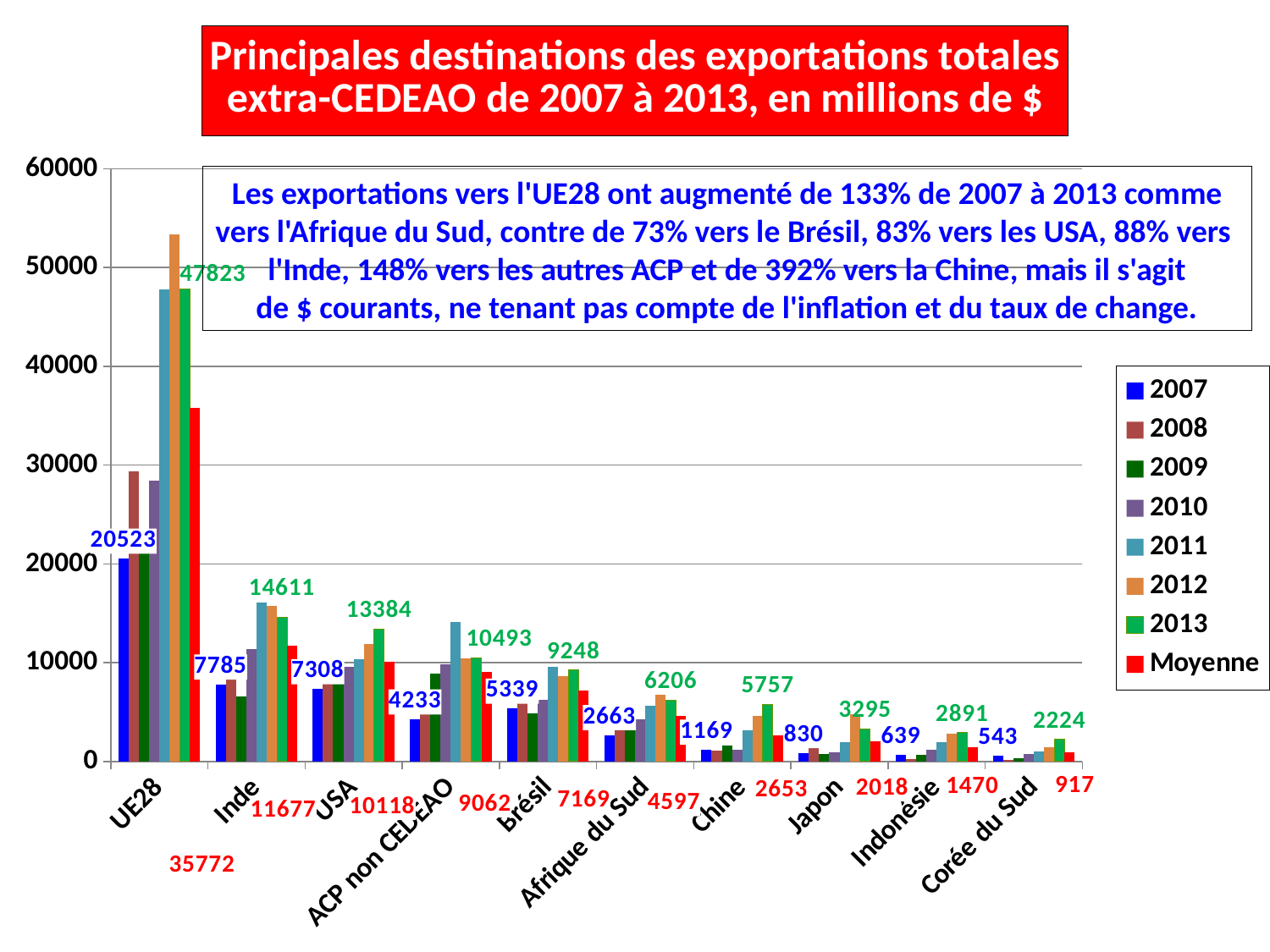

### Chart: Principales destinations des exportations totales
extra-CEDEAO de 2007 à 2013, en millions de $

| Category | 2007 | 2008 | 2009 | 2010 | 2011 | 2012 | 2013 | Moyenne |
|---|---|---|---|---|---|---|---|---|
| UE28 | 20523.0 | 29359.0 | 23156.0 | 28418.0 | 47756.0 | 53370.0 | 47823.0 | 35772.0 |
| Inde | 7785.0 | 9572.0 | 6566.0 | 11388.0 | 16105.0 | 15709.0 | 14611.0 | 11677.0 |
| USA | 7308.0 | 10247.0 | 8019.0 | 9606.0 | 10339.0 | 11925.0 | 13384.0 | 10118.0 |
| ACP non CEDEAO | 4233.0 | 5360.0 | 8891.0 | 9856.0 | 14137.0 | 10467.0 | 10493.0 | 9062.0 |
| Brésil | 5339.0 | 6310.0 | 4823.0 | 6256.0 | 9542.0 | 8663.0 | 9248.0 | 7169.0 |
| Afrique du Sud | 2663.0 | 3307.0 | 3405.0 | 4260.0 | 5616.0 | 6720.0 | 6206.0 | 4597.0 |
| Chine | 1169.0 | 1063.0 | 1638.0 | 1192.0 | 3158.0 | 4591.0 | 5757.0 | 2653.0 |
| Japon | 830.0 | 1651.0 | 713.0 | 876.0 | 1967.0 | 4796.0 | 3295.0 | 2018.0 |
| Indonésie | 639.0 | 260.0 | 626.0 | 1154.0 | 1928.0 | 2790.0 | 2891.0 | 1470.0 |
| Corée du Sud | 543.0 | 154.0 | 289.0 | 777.0 | 971.0 | 1459.0 | 2224.0 | 917.0 |
Les exportations vers l'UE28 ont augmenté de 133% de 2007 à 2013 comme
vers l'Afrique du Sud, contre de 73% vers le Brésil, 83% vers les USA, 88% vers
l'Inde, 148% vers les autres ACP et de 392% vers la Chine, mais il s'agit
de $ courants, ne tenant pas compte de l'inflation et du taux de change.